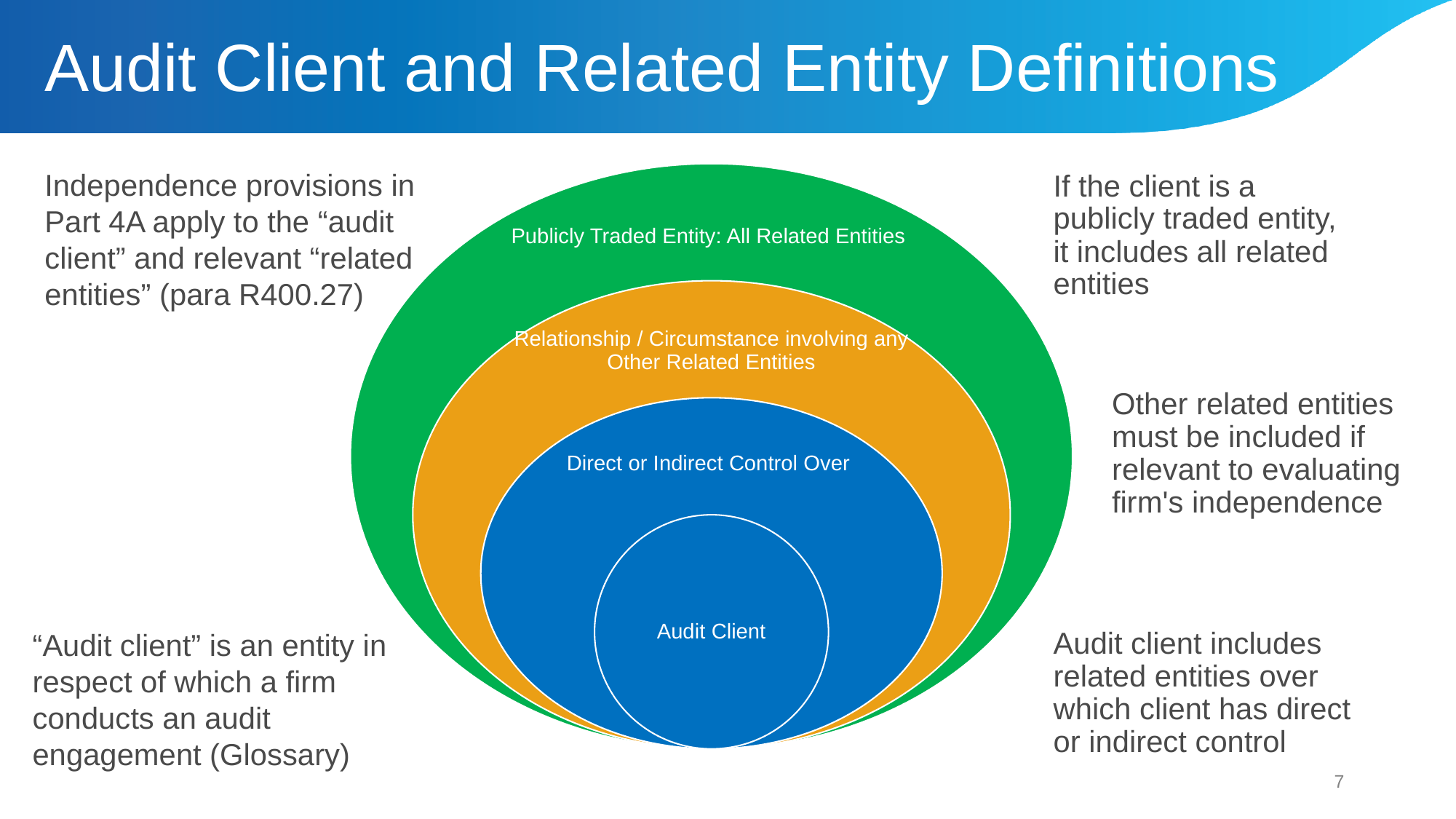

# Audit Client and Related Entity Definitions
Independence provisions in Part 4A apply to the “audit client” and relevant “related entities” (para R400.27)
Publicly Traded Entity: All Related Entities
Relationship / Circumstance involving any Other Related Entities
Direct or Indirect Control Over
Audit Client
If the client is a publicly traded entity, it includes all related entities
Other related entities must be included if relevant to evaluating firm's independence
“Audit client” is an entity in respect of which a firm conducts an audit engagement (Glossary)
Audit client includes related entities over which client has direct or indirect control
7